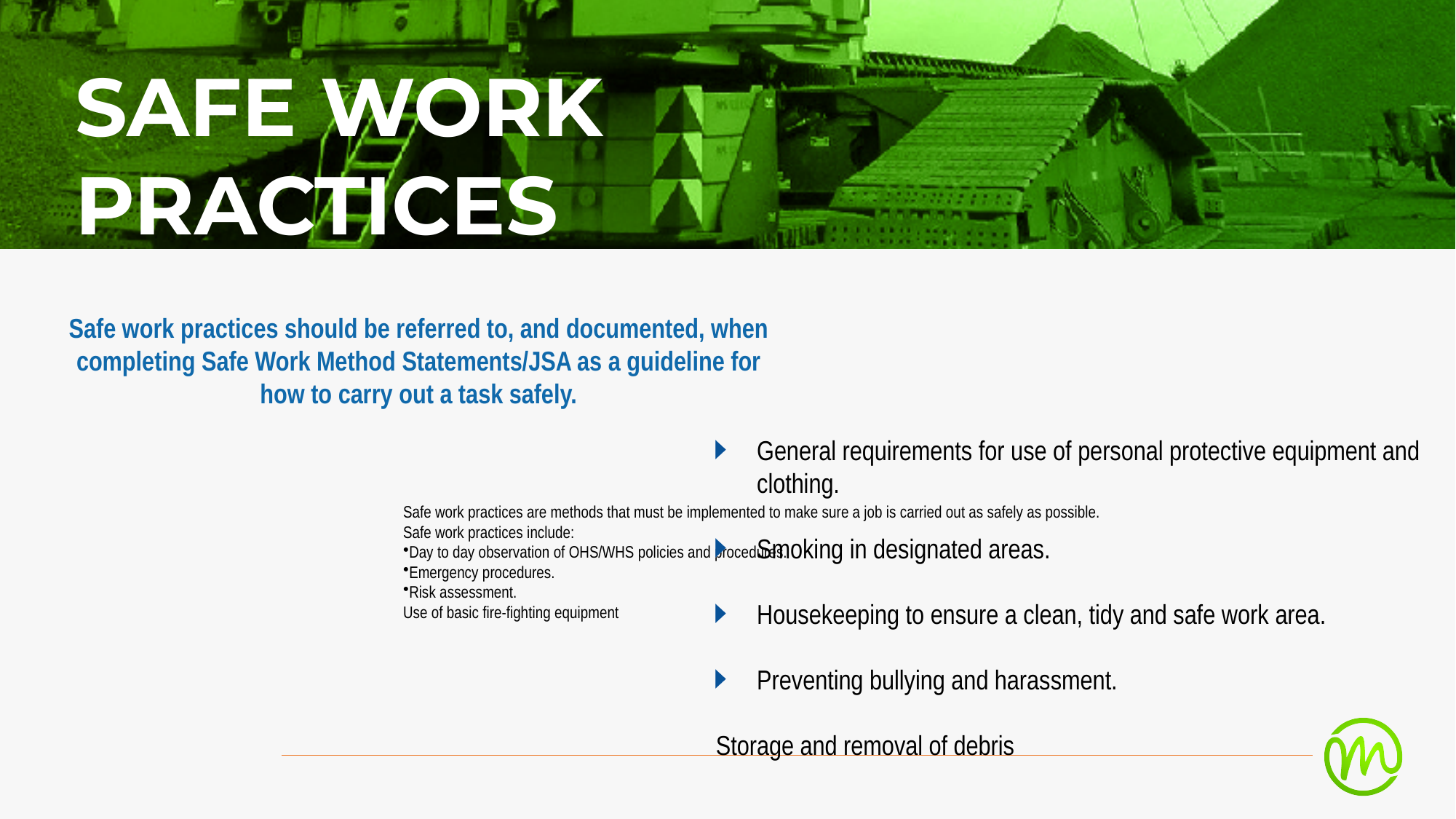

Safe Work Practices

Safe work practices should be referred to, and documented, when completing Safe Work Method Statements/JSA as a guideline for how to carry out a task safely.
General requirements for use of personal protective equipment and clothing.

Smoking in designated areas.

Housekeeping to ensure a clean, tidy and safe work area.

Preventing bullying and harassment.

Storage and removal of debris
Safe work practices are methods that must be implemented to make sure a job is carried out as safely as possible.
Safe work practices include:
Day to day observation of OHS/WHS policies and procedures.
Emergency procedures.
Risk assessment.
Use of basic fire-fighting equipment